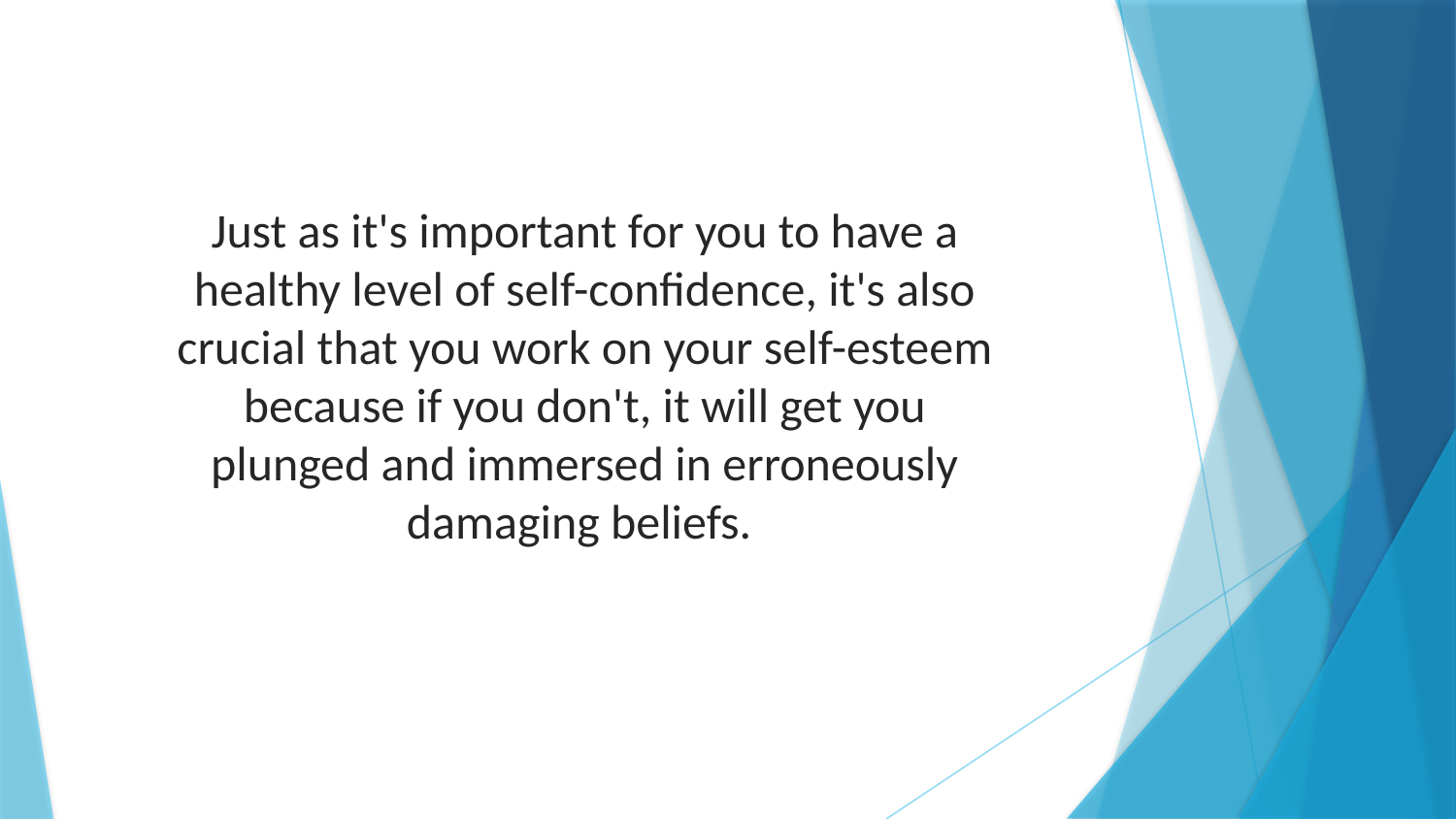

Just as it's important for you to have a healthy level of self-confidence, it's also crucial that you work on your self-esteem because if you don't, it will get you plunged and immersed in erroneously damaging beliefs.